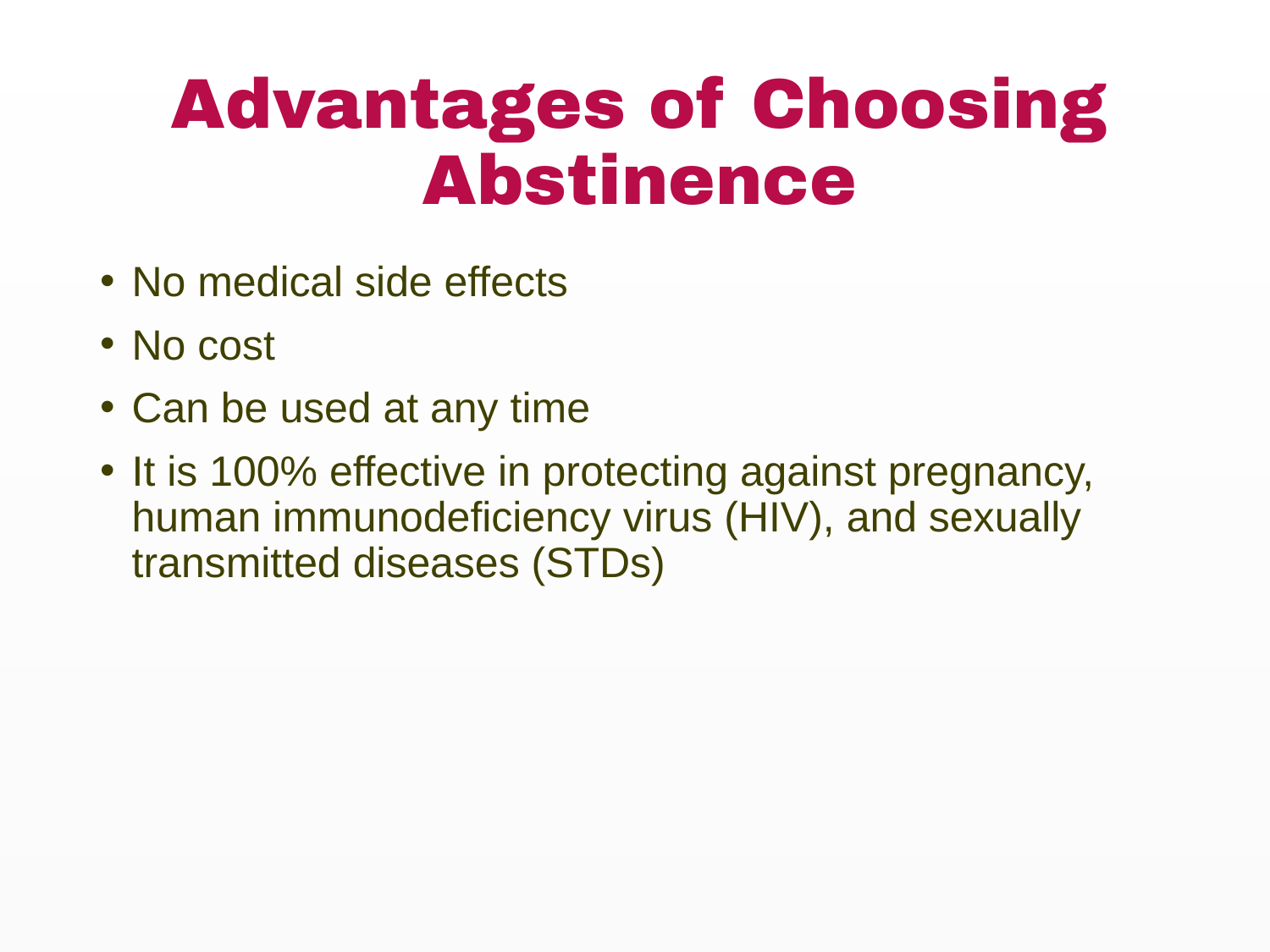

# Advantages of Choosing Abstinence
No medical side effects
No cost
Can be used at any time
It is 100% effective in protecting against pregnancy, human immunodeficiency virus (HIV), and sexually transmitted diseases (STDs)